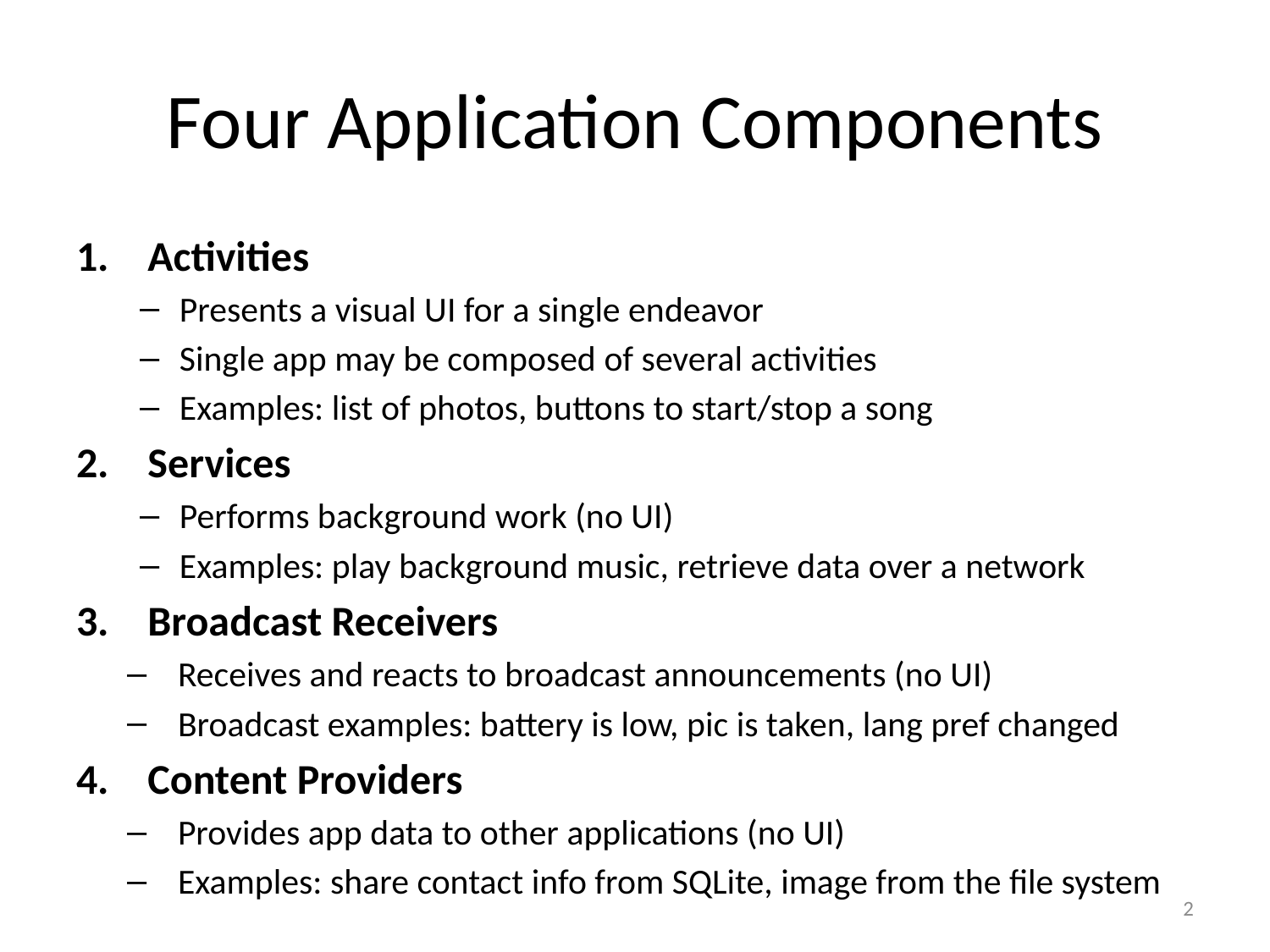

# Four Application Components
Activities
Presents a visual UI for a single endeavor
Single app may be composed of several activities
Examples: list of photos, buttons to start/stop a song
Services
Performs background work (no UI)
Examples: play background music, retrieve data over a network
Broadcast Receivers
Receives and reacts to broadcast announcements (no UI)
Broadcast examples: battery is low, pic is taken, lang pref changed
Content Providers
Provides app data to other applications (no UI)
Examples: share contact info from SQLite, image from the file system
2